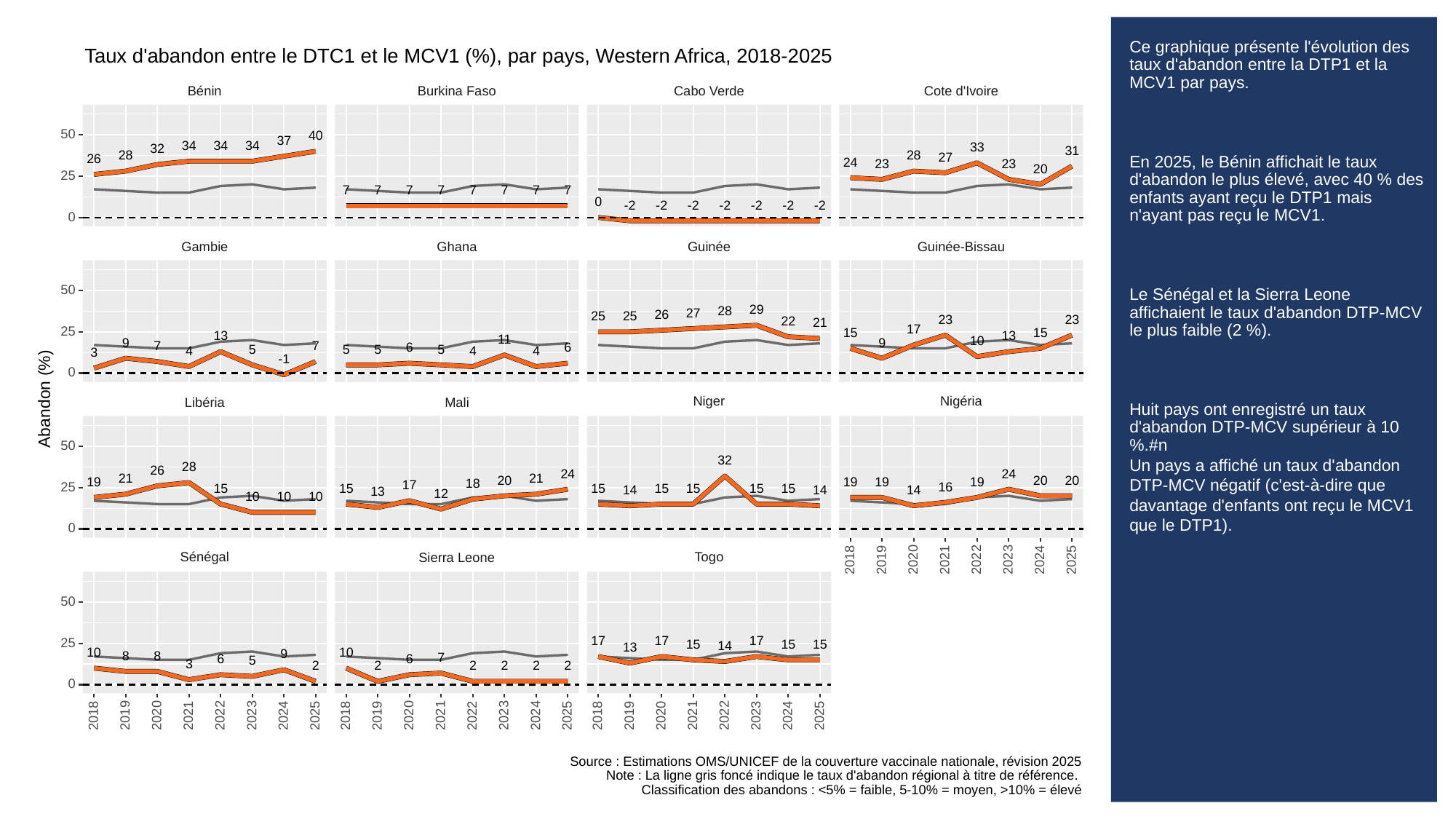

# Ce graphique présente l'évolution des taux d'abandon entre la DTP1 et la MCV1 par pays.

En 2025, le Bénin affichait le taux d'abandon le plus élevé, avec 40 % des enfants ayant reçu le DTP1 mais n'ayant pas reçu le MCV1.

Le Sénégal et la Sierra Leone affichaient le taux d'abandon DTP-MCV le plus faible (2 %).

Huit pays ont enregistré un taux d'abandon DTP-MCV supérieur à 10 %.#n
Un pays a affiché un taux d'abandon DTP-MCV négatif (c'est-à-dire que davantage d'enfants ont reçu le MCV1 que le DTP1).

Taux d'abandon entre le DTC1 et le MCV1 (%), par pays, Western Africa, 2018-2025
Cabo Verde
Cote d'Ivoire
Bénin
Burkina Faso

50
40

37
34
34
34
33
32
31

28
28
27
26

24
23
23

20
25

7
7
7
7
7
7
7
7

0
-2
-2
-2
-2
-2
-2
-2

0

Gambie
Ghana
Guinée
Guinée-Bissau

50

29
28
27
26

25
25
23
23
22
21

17
25
15
15

13
13

11
10
9
9

7
7
6
6
5
5
5
5
4
4
4
3

-1
0

Abandon (%)
Nigéria
Niger
Libéria
Mali

50

32
28
26

24
24
21
21

20
20
20
19
19
19
19
18
17
25

16
15
15
15
15
15
15
15
14
14
14

13

12
10
10
10

0

Sénégal
Togo
Sierra Leone
2023
2018
2019
2020
2021
2022
2024
2025

50

17
17
17
25
15
15
15
14

13
10
10
9

8
8
7
6
6

5
3
2
2
2
2
2
2

0

2023
2023
2023
2018
2019
2020
2021
2022
2024
2025
2018
2019
2020
2021
2022
2024
2025
2018
2019
2020
2021
2022
2024
2025
Source : Estimations OMS/UNICEF de la couverture vaccinale nationale, révision 2025
Note : La ligne gris foncé indique le taux d'abandon régional à titre de référence.
Classification des abandons : <5% = faible, 5-10% = moyen, >10% = élevé